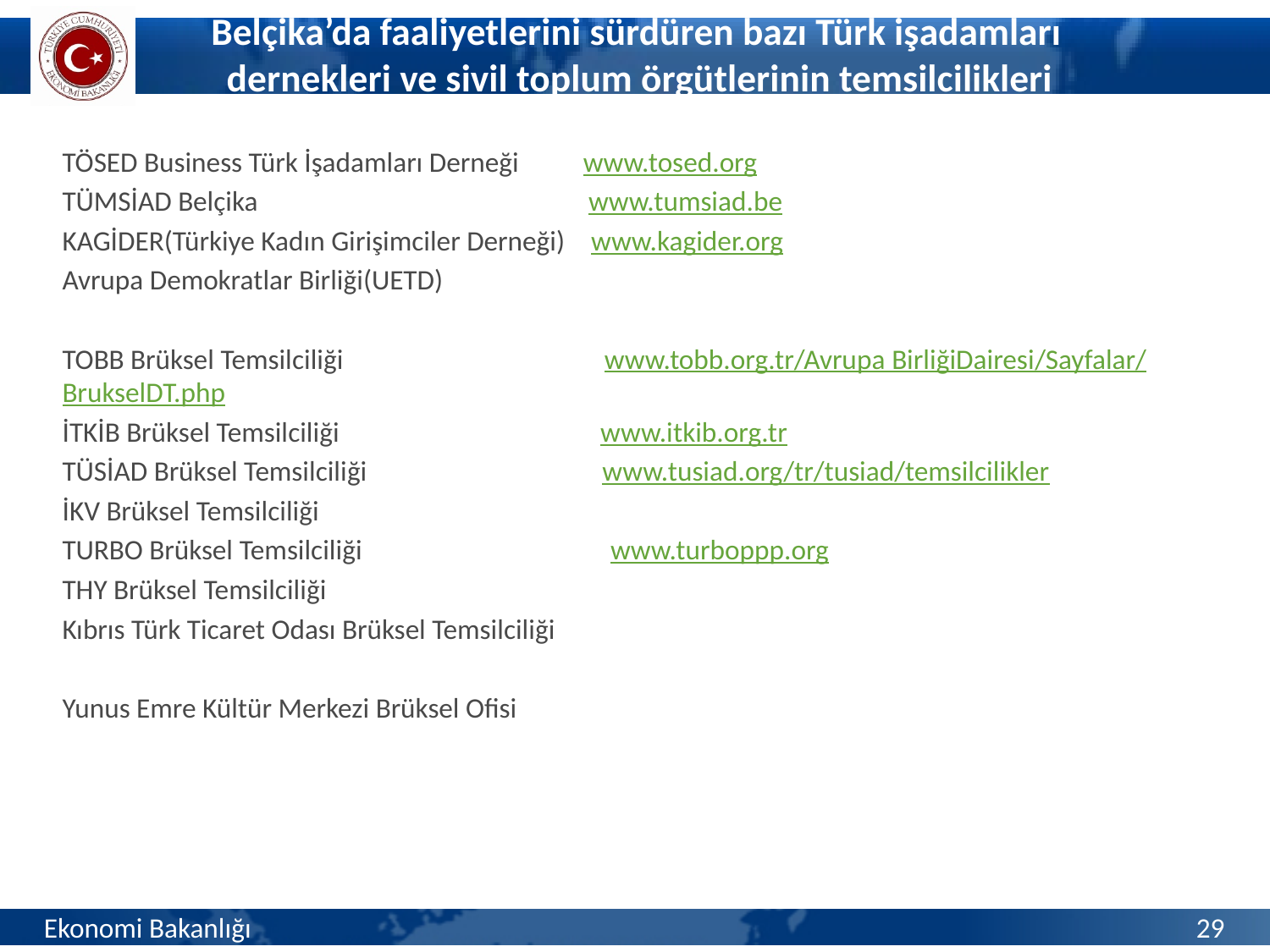

# Belçika’da faaliyetlerini sürdüren bazı Türk işadamları dernekleri ve sivil toplum örgütlerinin temsilcilikleri
TÖSED Business Türk İşadamları Derneği          www.tosed.org
TÜMSİAD Belçika                                                    www.tumsiad.be
KAGİDER(Türkiye Kadın Girişimciler Derneği)    www.kagider.org
Avrupa Demokratlar Birliği(UETD)

TOBB Brüksel Temsilciliği                                         www.tobb.org.tr/Avrupa BirliğiDairesi/Sayfalar/BrukselDT.php
İTKİB Brüksel Temsilciliği                                         www.itkib.org.tr
TÜSİAD Brüksel Temsilciliği                                     www.tusiad.org/tr/tusiad/temsilcilikler
İKV Brüksel Temsilciliği
TURBO Brüksel Temsilciliği                                       www.turboppp.org
THY Brüksel Temsilciliği
Kıbrıs Türk Ticaret Odası Brüksel Temsilciliği

Yunus Emre Kültür Merkezi Brüksel Ofisi

Ekonomi Bakanlığı
29